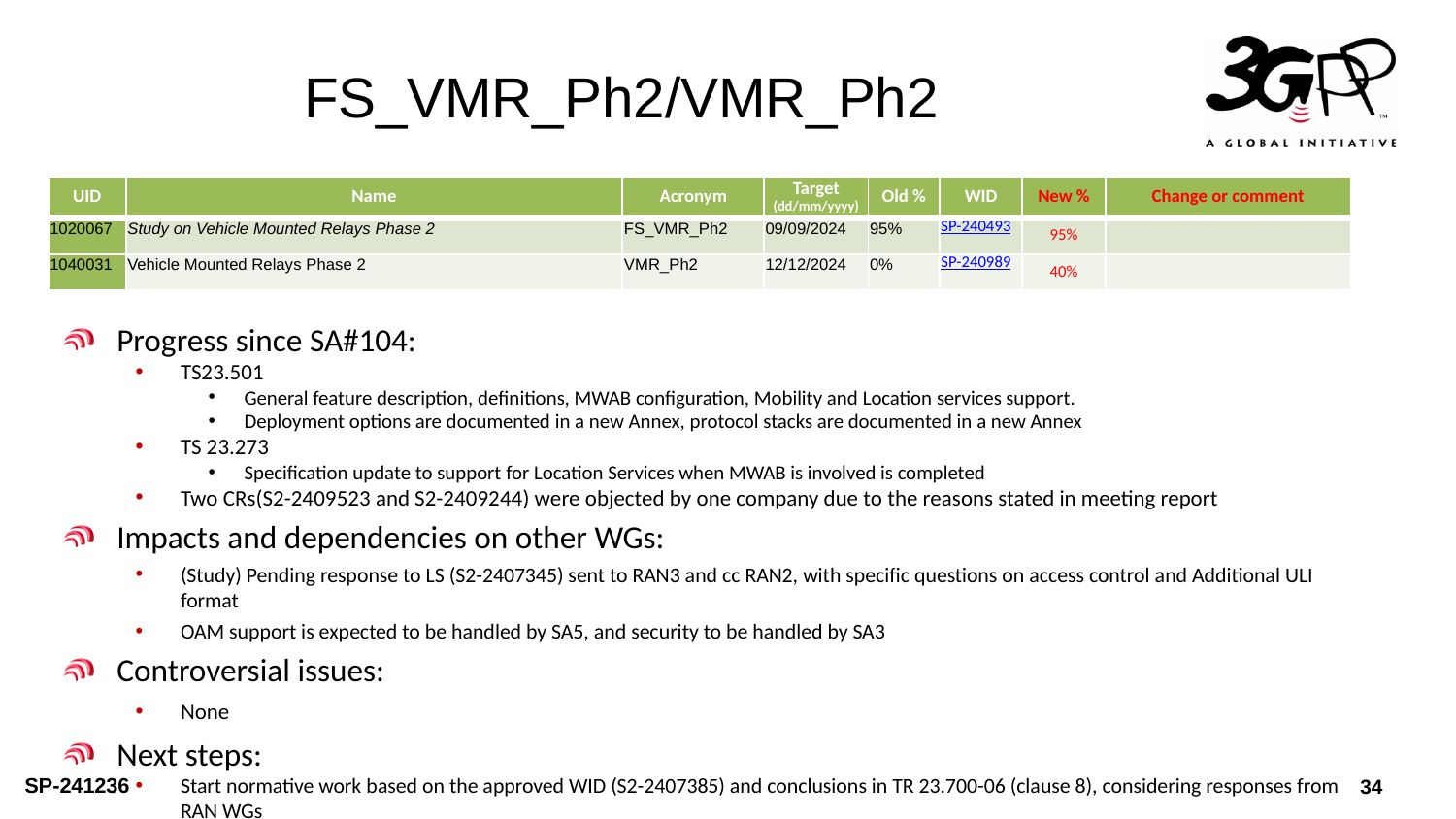

# FS_VMR_Ph2/VMR_Ph2
| UID | Name | Acronym | Target (dd/mm/yyyy) | Old % | WID | New % | Change or comment |
| --- | --- | --- | --- | --- | --- | --- | --- |
| 1020067 | Study on Vehicle Mounted Relays Phase 2 | FS\_VMR\_Ph2 | 09/09/2024 | 95% | SP-240493 | 95% |  |
| 1040031 | Vehicle Mounted Relays Phase 2 | VMR\_Ph2 | 12/12/2024 | 0% | SP-240989 | 40% |  |
Progress since SA#104:
TS23.501
General feature description, definitions, MWAB configuration, Mobility and Location services support.
Deployment options are documented in a new Annex, protocol stacks are documented in a new Annex
TS 23.273
Specification update to support for Location Services when MWAB is involved is completed
Two CRs(S2-2409523 and S2-2409244) were objected by one company due to the reasons stated in meeting report
Impacts and dependencies on other WGs:
(Study) Pending response to LS (S2-2407345) sent to RAN3 and cc RAN2, with specific questions on access control and Additional ULI format
OAM support is expected to be handled by SA5, and security to be handled by SA3
Controversial issues:
None
Next steps:
Start normative work based on the approved WID (S2-2407385) and conclusions in TR 23.700-06 (clause 8), considering responses from RAN WGs